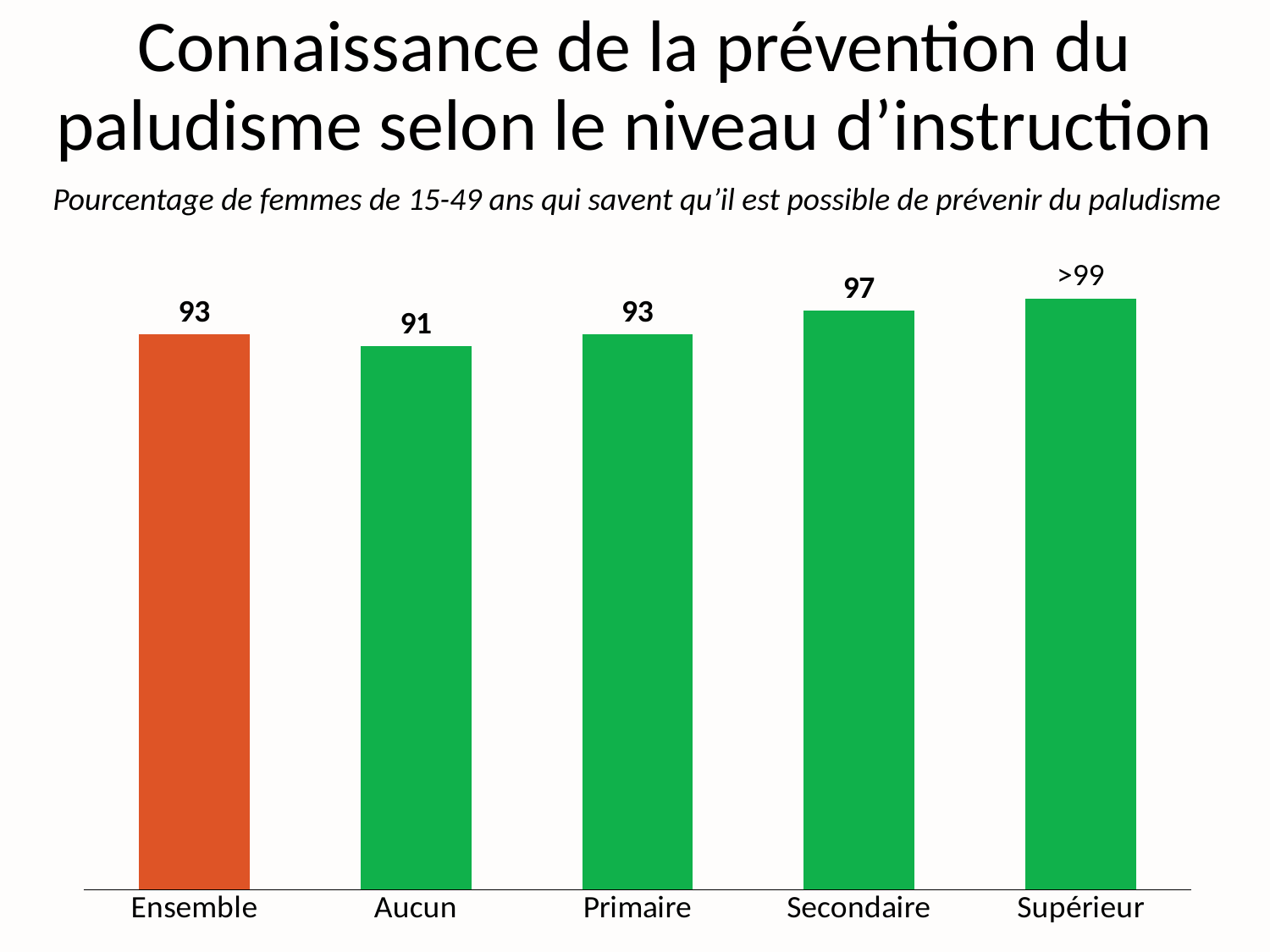

# Connaissance de la prévention du paludisme selon le niveau d’instruction
Pourcentage de femmes de 15-49 ans qui savent qu’il est possible de prévenir du paludisme

### Chart

| Category | Series 1 |
|---|---|
| Ensemble | 93.0 |
| Aucun | 91.0 |
| Primaire | 93.0 |
| Secondaire | 97.0 |
| Supérieur | 99.0 |